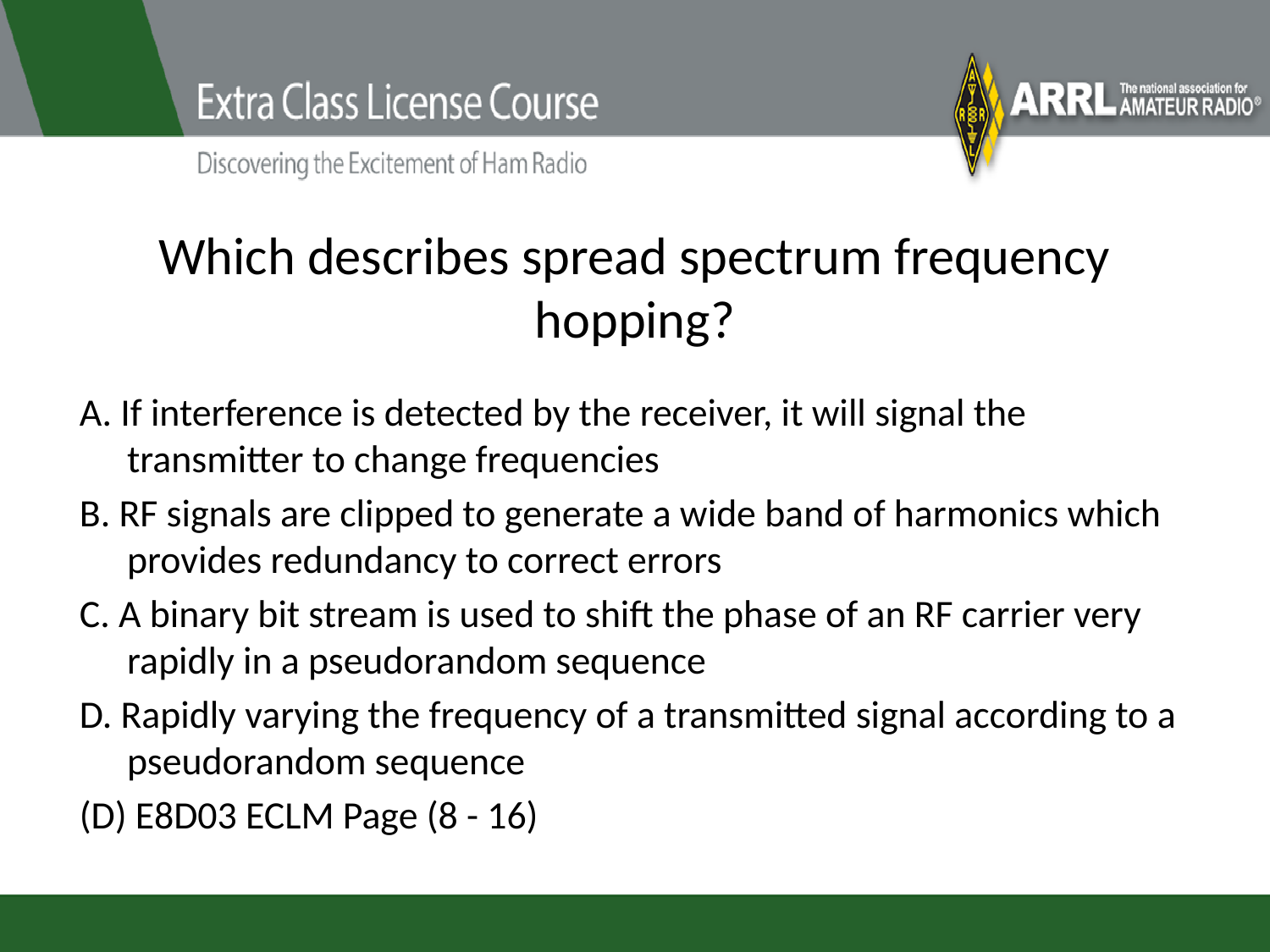

# Which describes spread spectrum frequency hopping?
A. If interference is detected by the receiver, it will signal the transmitter to change frequencies
B. RF signals are clipped to generate a wide band of harmonics which provides redundancy to correct errors
C. A binary bit stream is used to shift the phase of an RF carrier very rapidly in a pseudorandom sequence
D. Rapidly varying the frequency of a transmitted signal according to a pseudorandom sequence
(D) E8D03 ECLM Page (8 - 16)